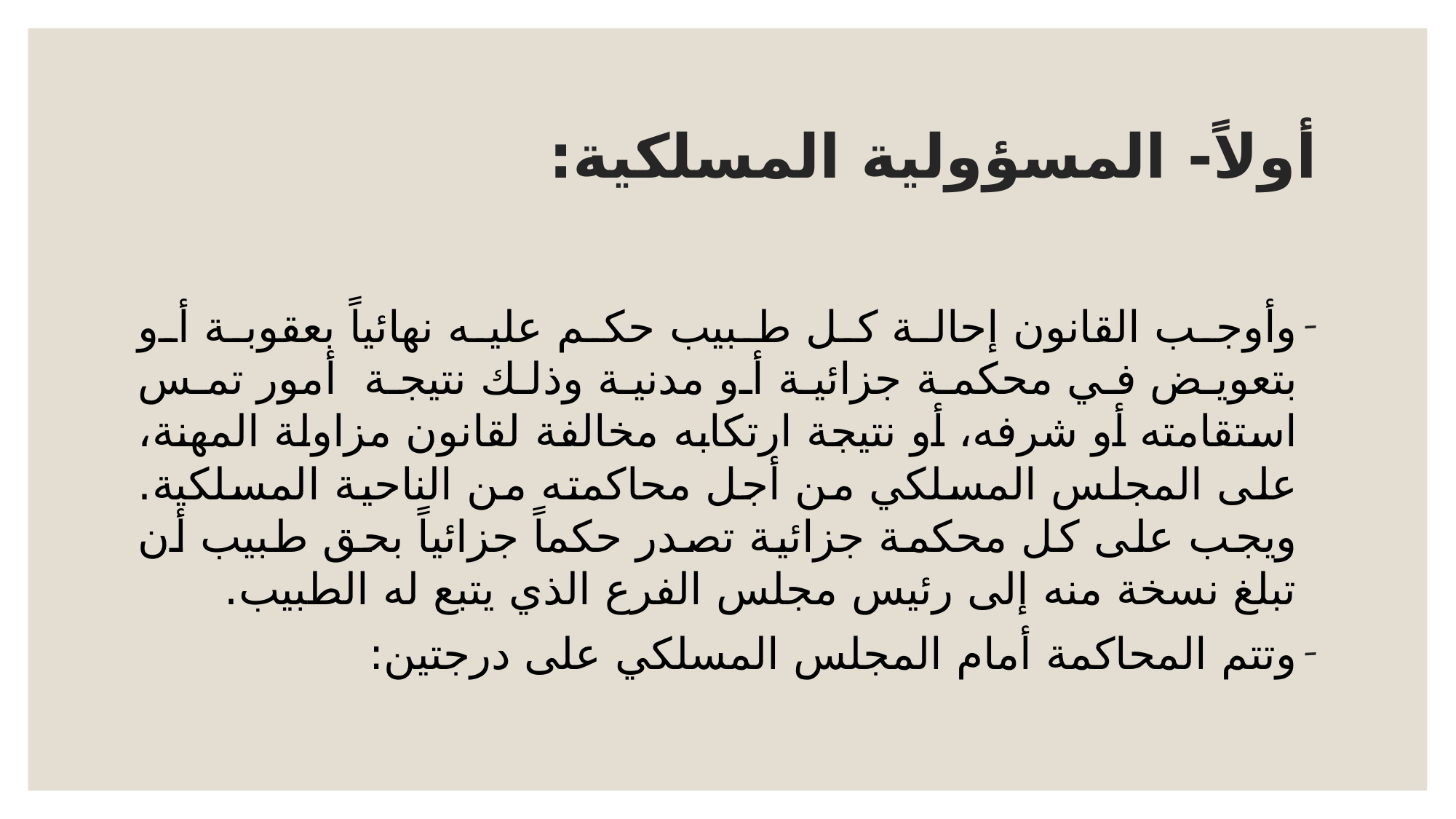

# أولاً- المسؤولية المسلكية:

وأوجب القانون إحالة كل طبيب حكم عليه نهائياً بعقوبة أو بتعويض في محكمة جزائية أو مدنية وذلك نتيجة  أمور تمس استقامته أو شرفه، أو نتيجة ارتكابه مخالفة لقانون مزاولة المهنة، على المجلس المسلكي من أجل محاكمته من الناحية المسلكية. ويجب على كل محكمة جزائية تصدر حكماً جزائياً بحق طبيب أن تبلغ نسخة منه إلى رئيس مجلس الفرع الذي يتبع له الطبيب.
وتتم المحاكمة أمام المجلس المسلكي على درجتين: